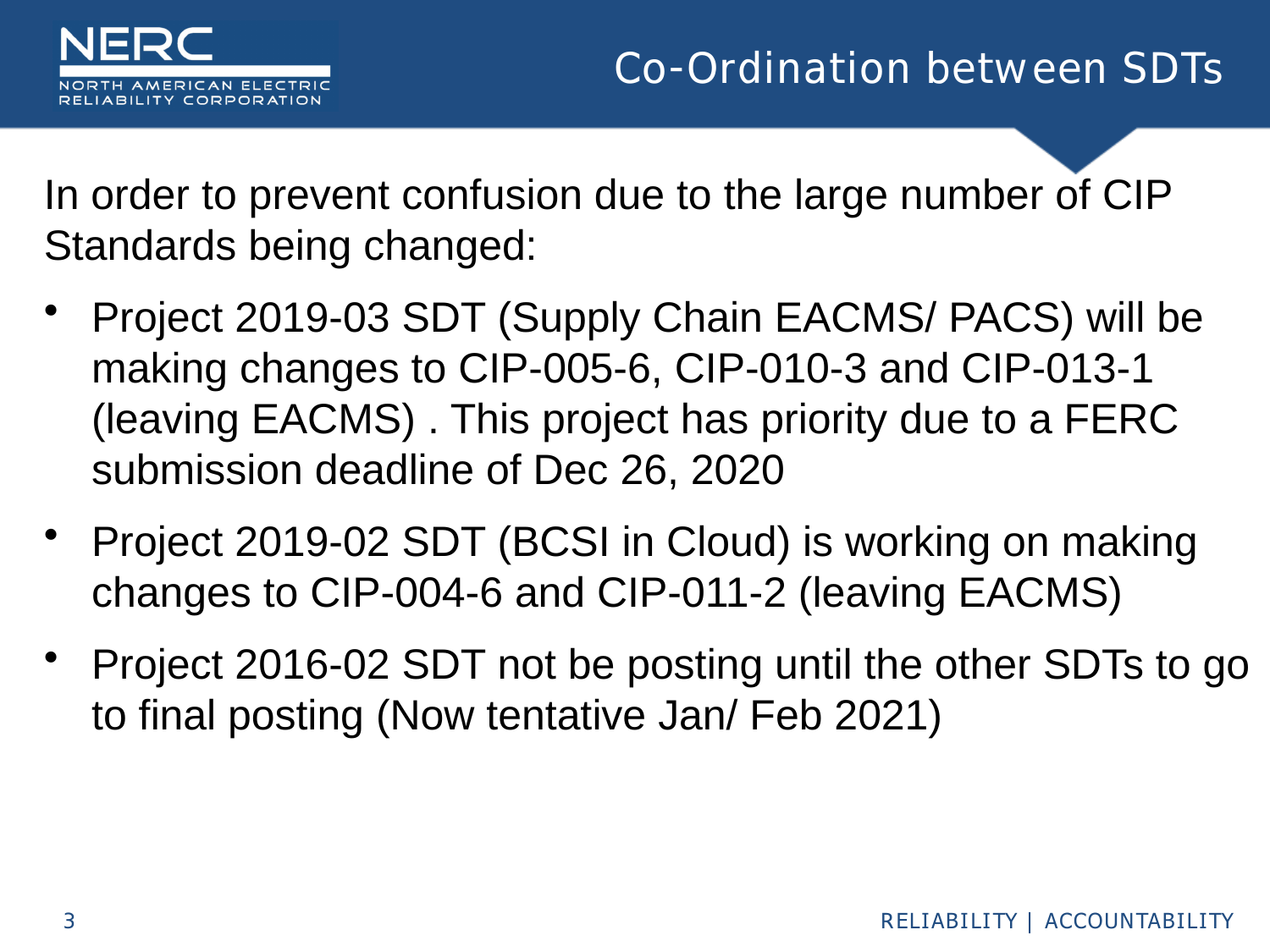

# Co-Ordination between SDTs
In order to prevent confusion due to the large number of CIP Standards being changed:
Project 2019-03 SDT (Supply Chain EACMS/ PACS) will be making changes to CIP-005-6, CIP-010-3 and CIP-013-1 (leaving EACMS) . This project has priority due to a FERC submission deadline of Dec 26, 2020
Project 2019-02 SDT (BCSI in Cloud) is working on making changes to CIP-004-6 and CIP-011-2 (leaving EACMS)
Project 2016-02 SDT not be posting until the other SDTs to go to final posting (Now tentative Jan/ Feb 2021)